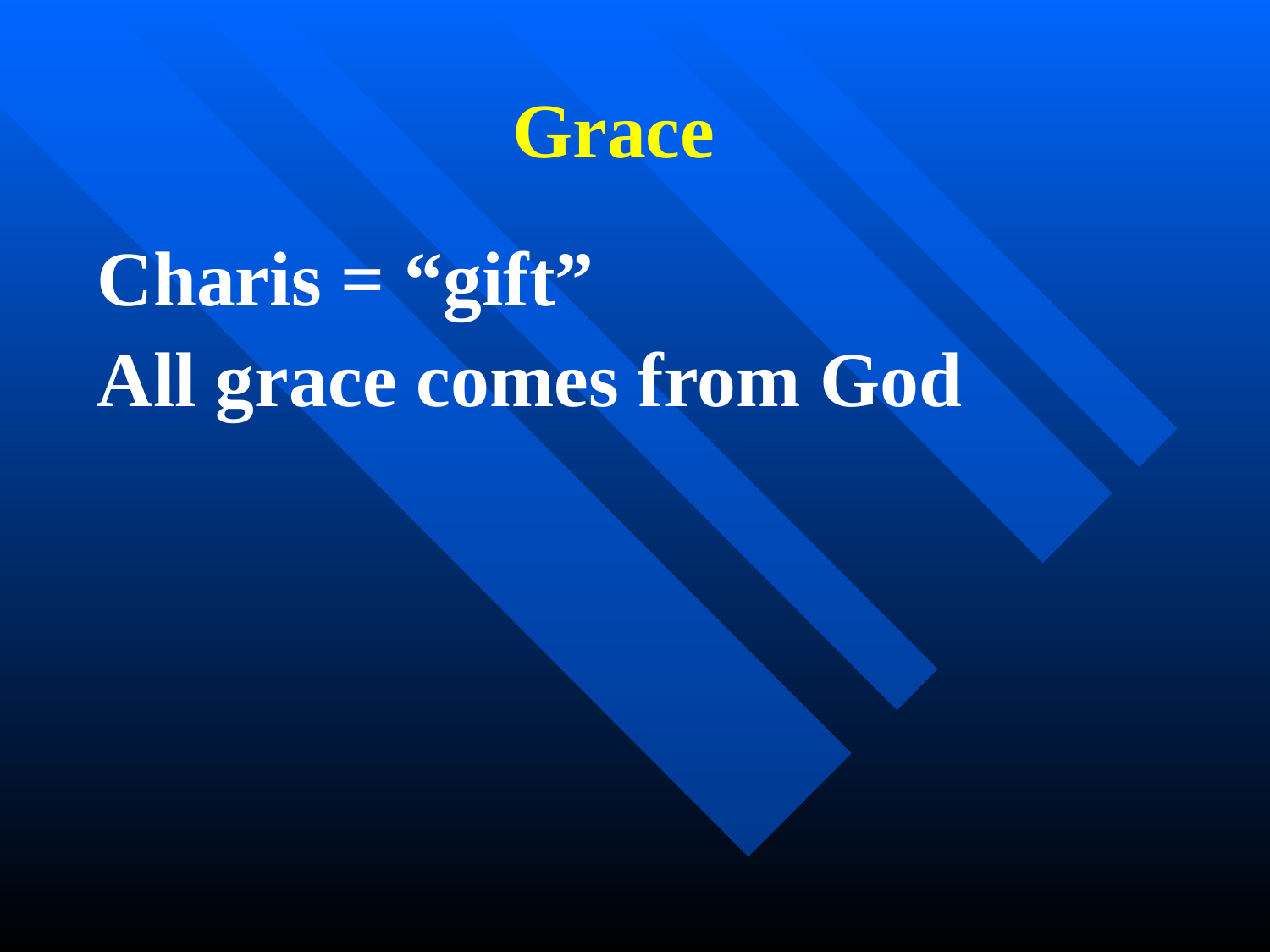

# Grace
Charis = “gift”
All grace comes from God